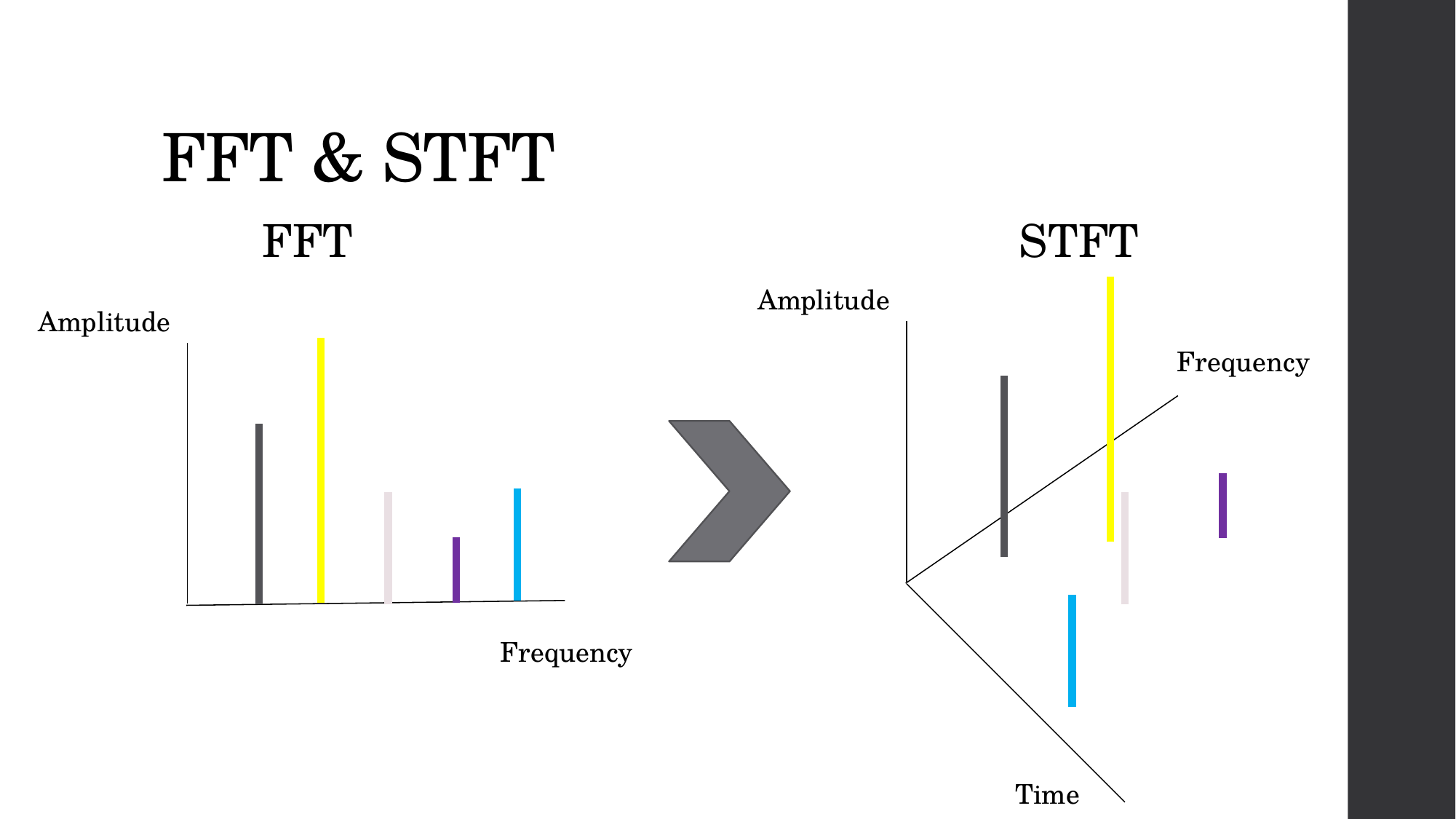

# FFT & STFT

FFT
STFT
Amplitude
Frequency
Time
Amplitude
Frequency